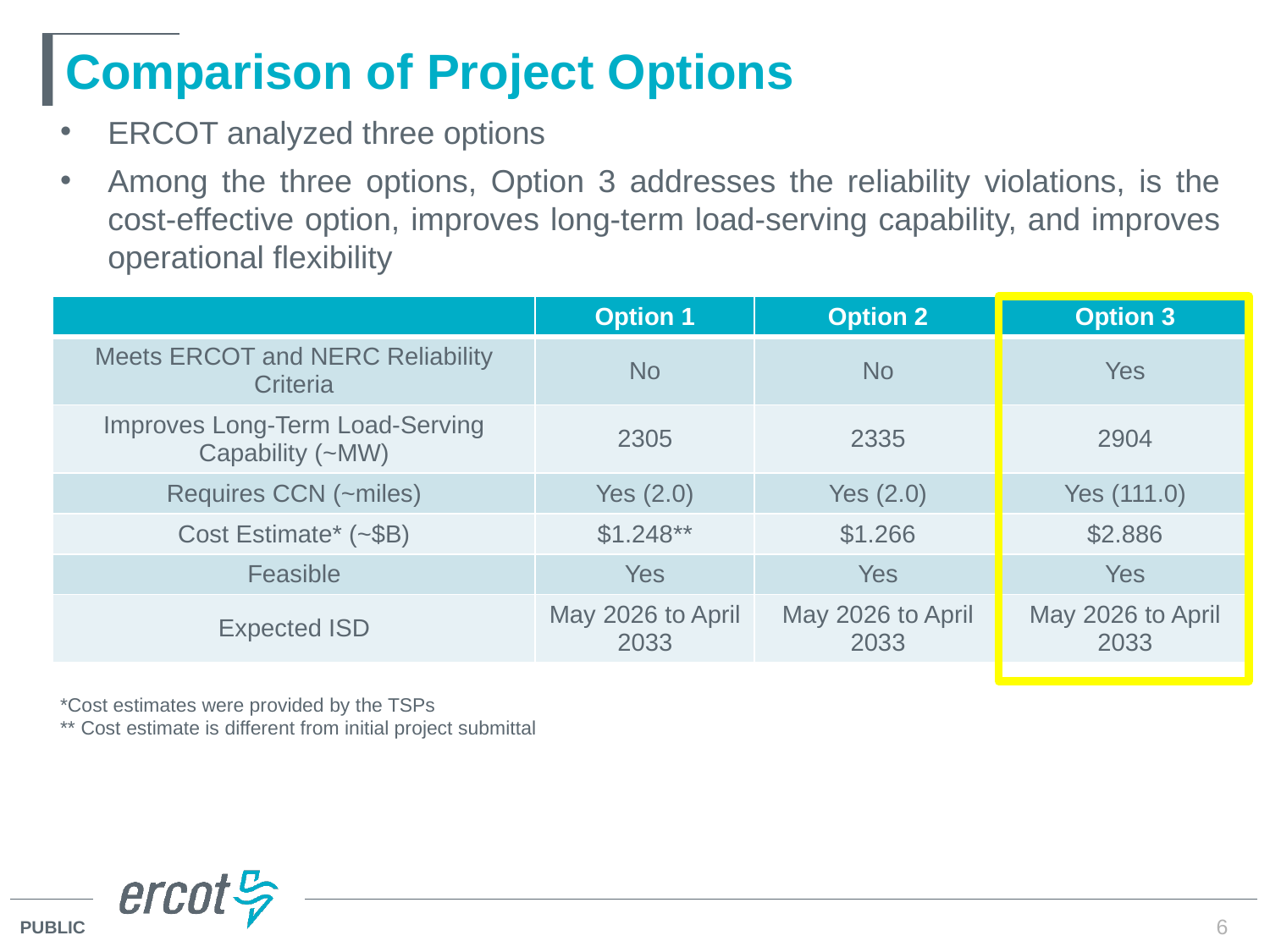

# Comparison of Project Options
ERCOT analyzed three options
Among the three options, Option 3 addresses the reliability violations, is the cost-effective option, improves long-term load-serving capability, and improves operational flexibility

|  | Option 1 | Option 2 | Option 3 |
| --- | --- | --- | --- |
| Meets ERCOT and NERC Reliability Criteria | No | No | Yes |
| Improves Long-Term Load-Serving Capability (~MW) | 2305 | 2335 | 2904 |
| Requires CCN (~miles) | Yes (2.0) | Yes (2.0) | Yes (111.0) |
| Cost Estimate\* (~$B) | $1.248\*\* | $1.266 | $2.886 |
| Feasible | Yes | Yes | Yes |
| Expected ISD | May 2026 to April 2033 | May 2026 to April 2033 | May 2026 to April 2033 |

*Cost estimates were provided by the TSPs
** Cost estimate is different from initial project submittal
6